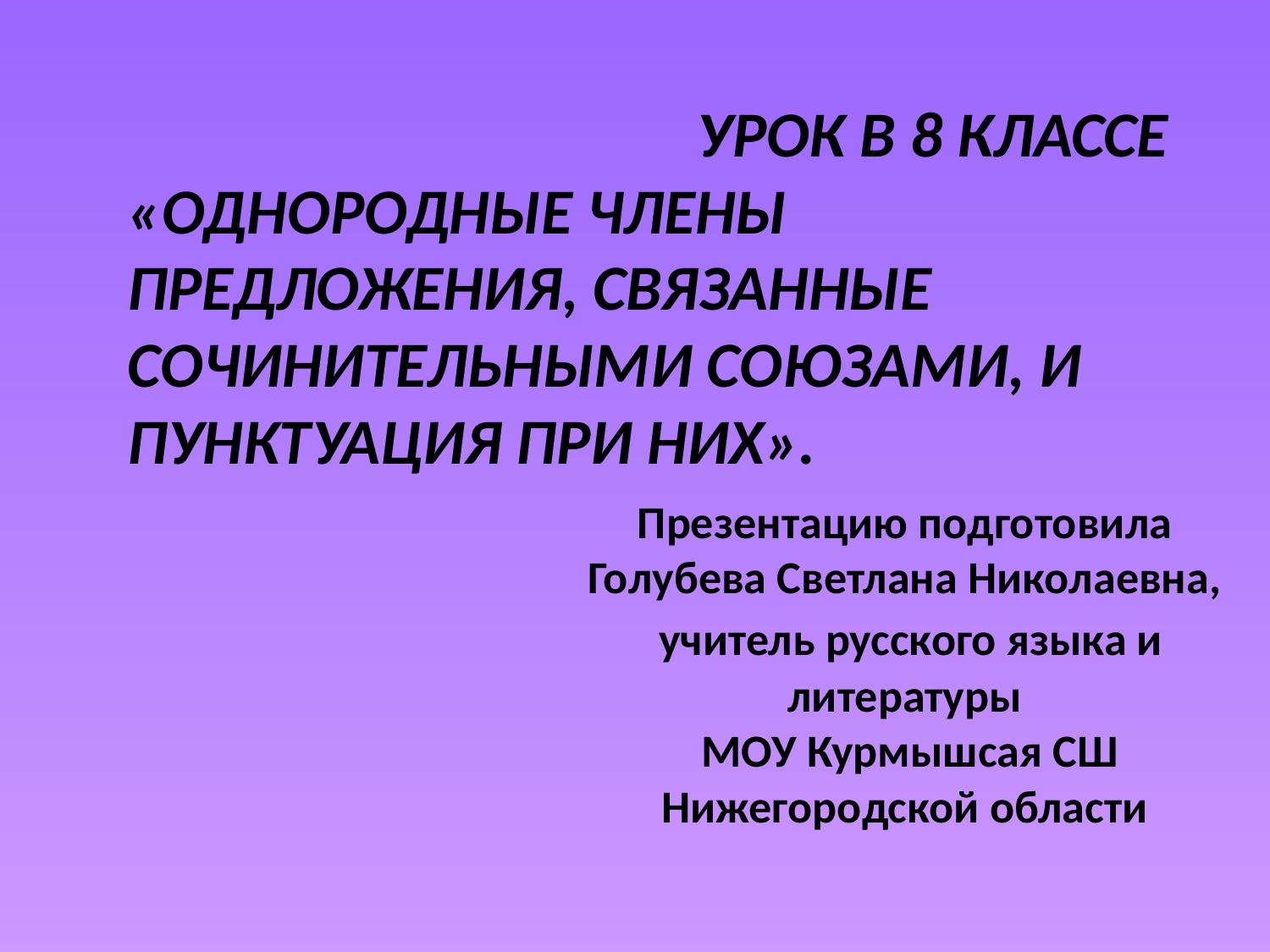

# Урок в 8 классе «Однородные члены предложения, связанные сочинительными союзами, и пунктуация при них».
Презентацию подготовила
Голубева Светлана Николаевна,
 учитель русского языка и литературы
 МОУ Курмышсая СШ Нижегородской области